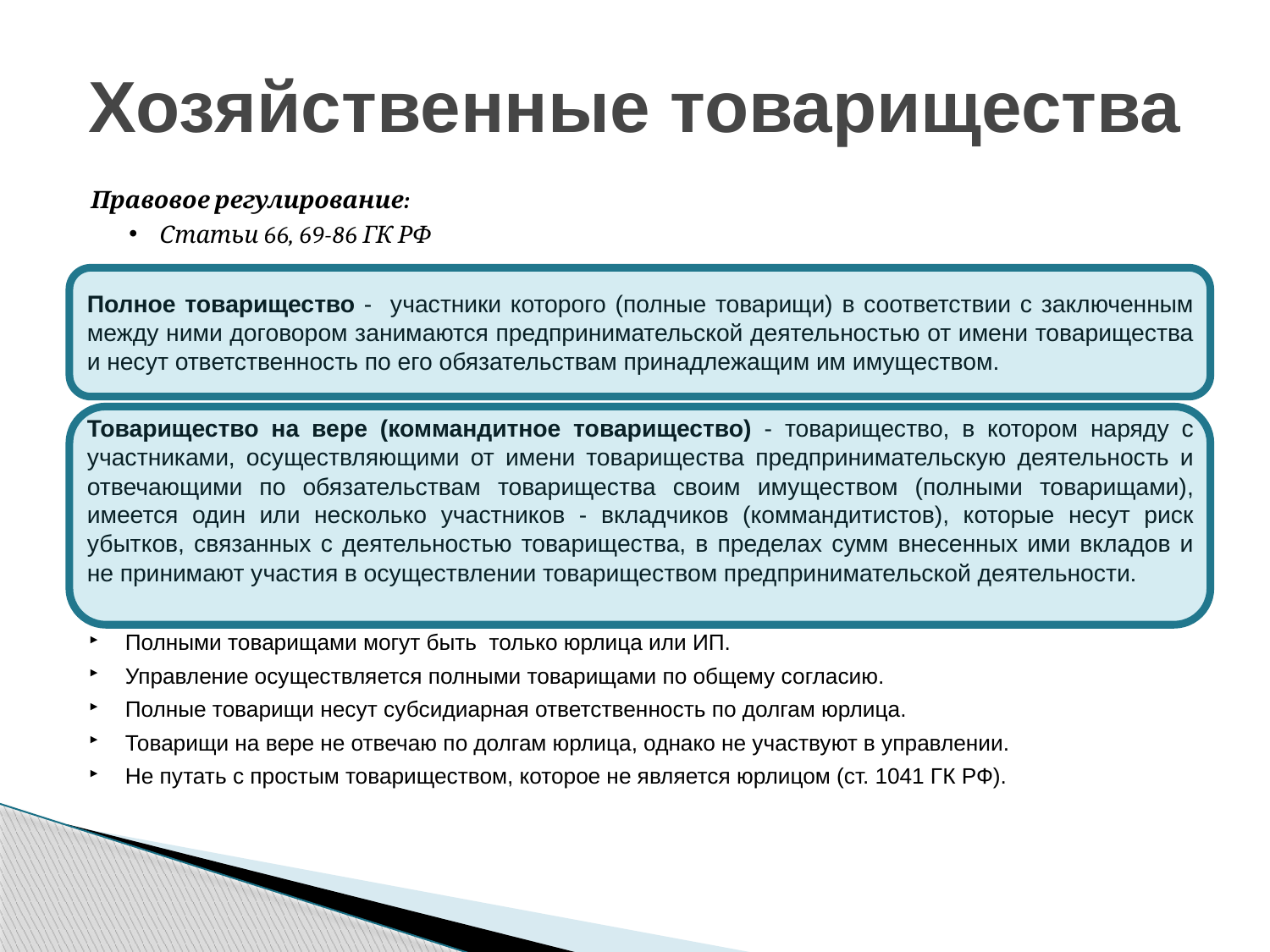

# Хозяйственные товарищества
Правовое регулирование:
Статьи 66, 69-86 ГК РФ

Полное товарищество -  участники которого (полные товарищи) в соответствии с заключенным между ними договором занимаются предпринимательской деятельностью от имени товарищества и несут ответственность по его обязательствам принадлежащим им имуществом.

Товарищество на вере (коммандитное товарищество) - товарищество, в котором наряду с участниками, осуществляющими от имени товарищества предпринимательскую деятельность и отвечающими по обязательствам товарищества своим имуществом (полными товарищами), имеется один или несколько участников - вкладчиков (коммандитистов), которые несут риск убытков, связанных с деятельностью товарищества, в пределах сумм внесенных ими вкладов и не принимают участия в осуществлении товариществом предпринимательской деятельности.

Полными товарищами могут быть  только юрлица или ИП.
Управление осуществляется полными товарищами по общему согласию.
Полные товарищи несут субсидиарная ответственность по долгам юрлица.
Товарищи на вере не отвечаю по долгам юрлица, однако не участвуют в управлении.
Не путать с простым товариществом, которое не является юрлицом (ст. 1041 ГК РФ).